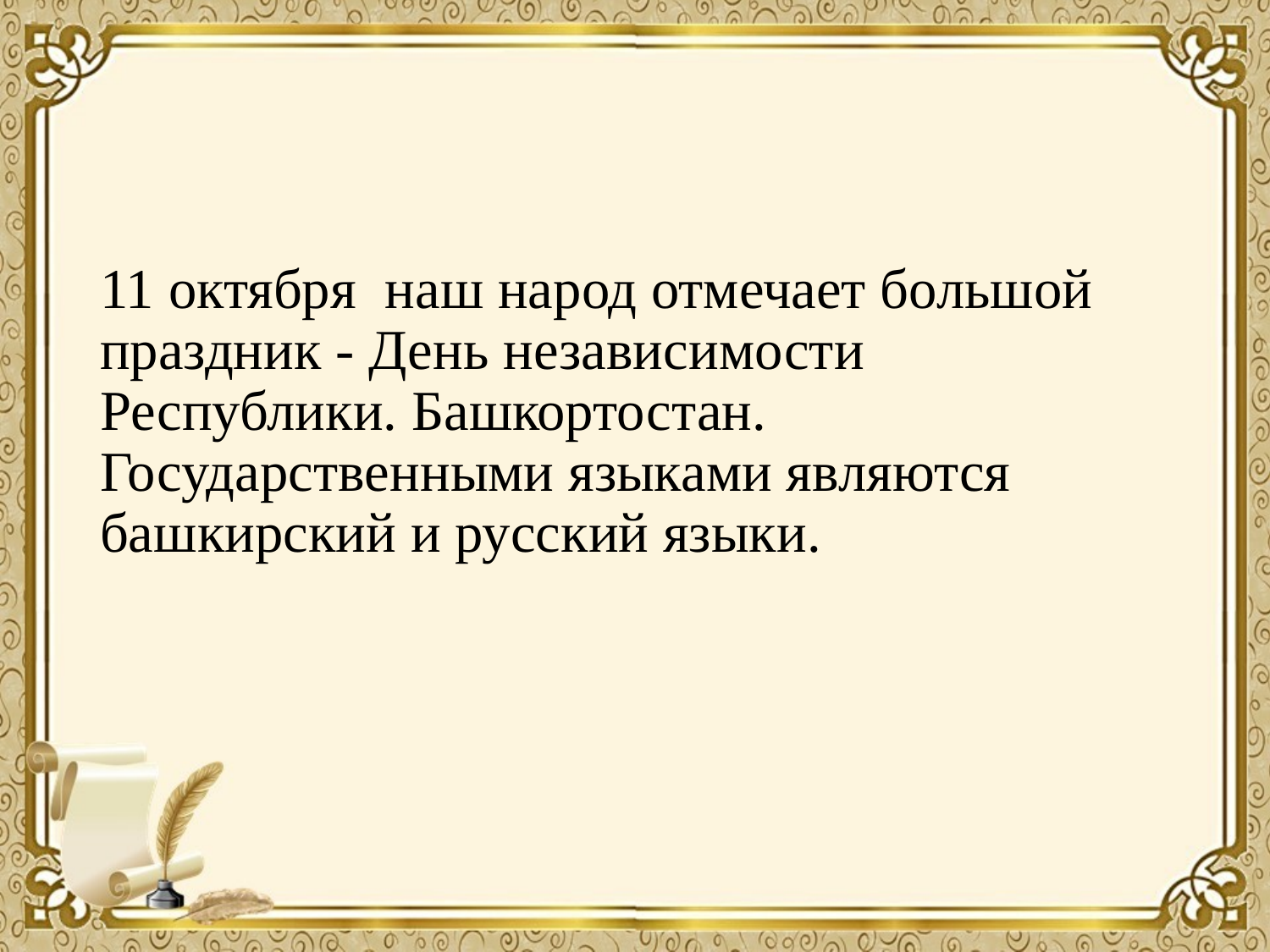

11 октября  наш народ отмечает большой праздник - День независимости Республики. Башкортостан.  Государственными языками являются башкирский и русский языки.